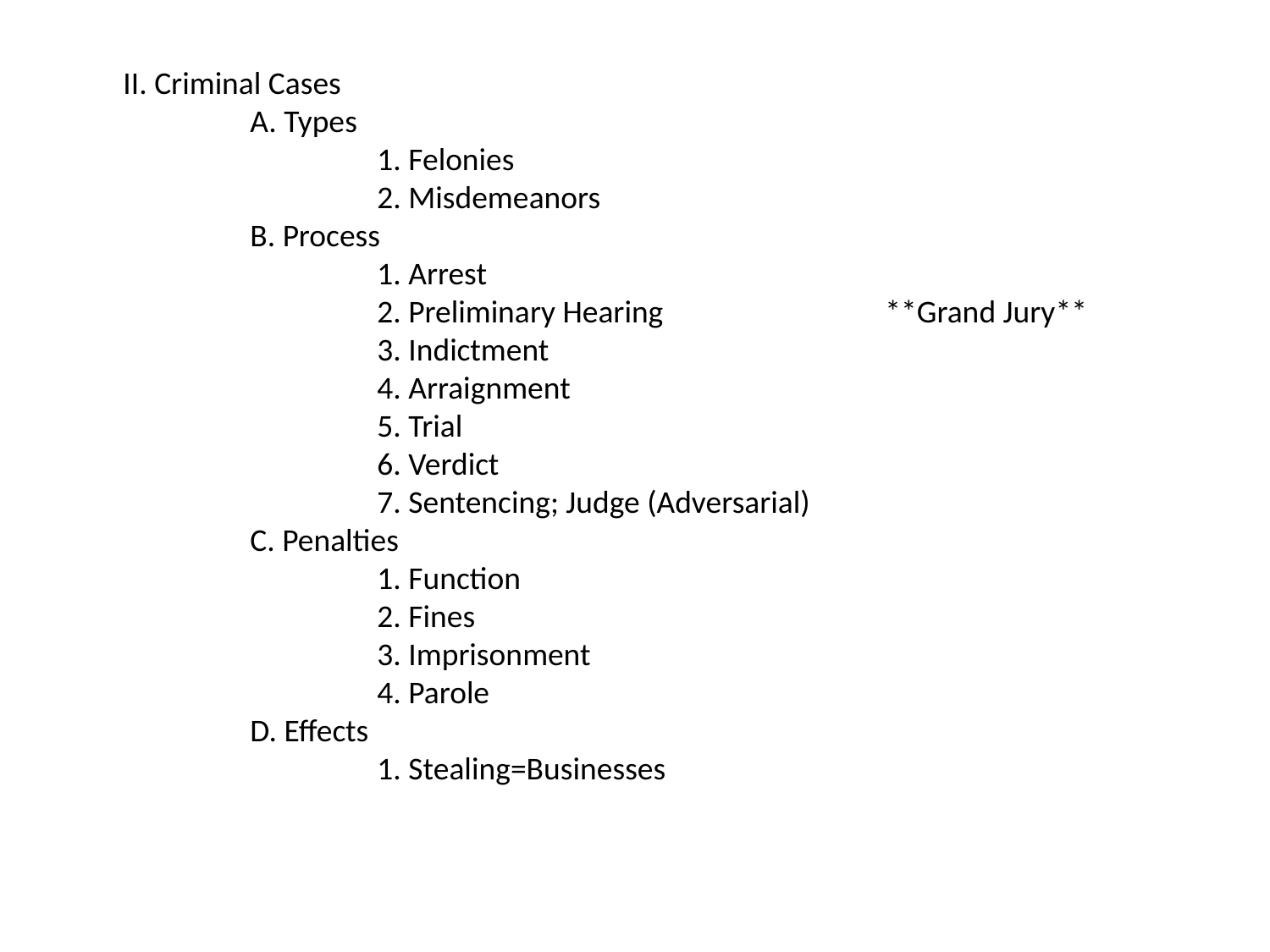

II. Criminal Cases
	A. Types
		1. Felonies
		2. Misdemeanors
	B. Process
		1. Arrest
		2. Preliminary Hearing		**Grand Jury**
		3. Indictment
		4. Arraignment
		5. Trial
		6. Verdict
		7. Sentencing; Judge (Adversarial)
	C. Penalties
		1. Function
		2. Fines
		3. Imprisonment
		4. Parole
	D. Effects
		1. Stealing=Businesses